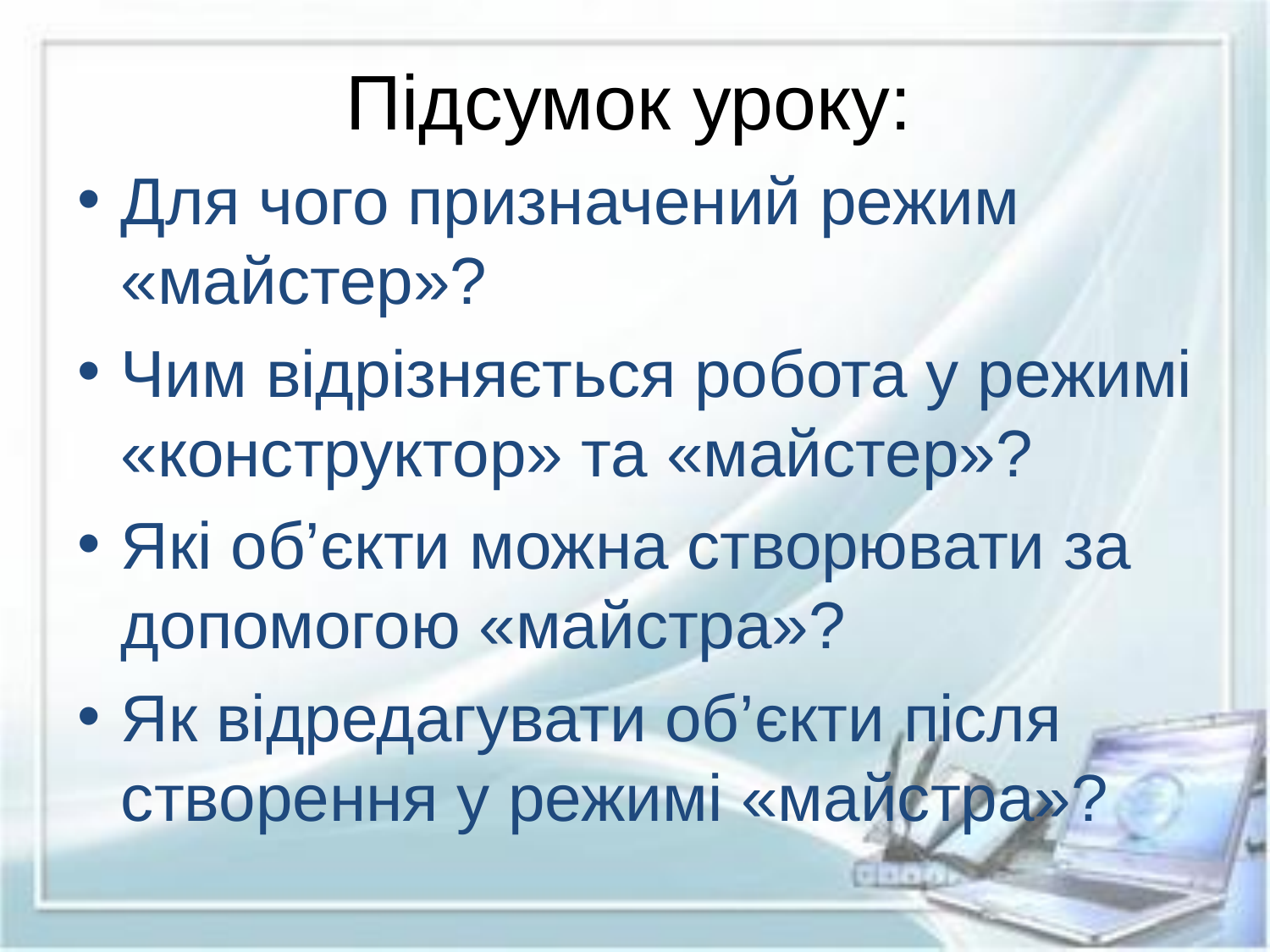

Підсумок уроку:
Для чого призначений режим «майстер»?
Чим відрізняється робота у режимі «конструктор» та «майстер»?
Які об’єкти можна створювати за допомогою «майстра»?
Як відредагувати об’єкти після створення у режимі «майстра»?